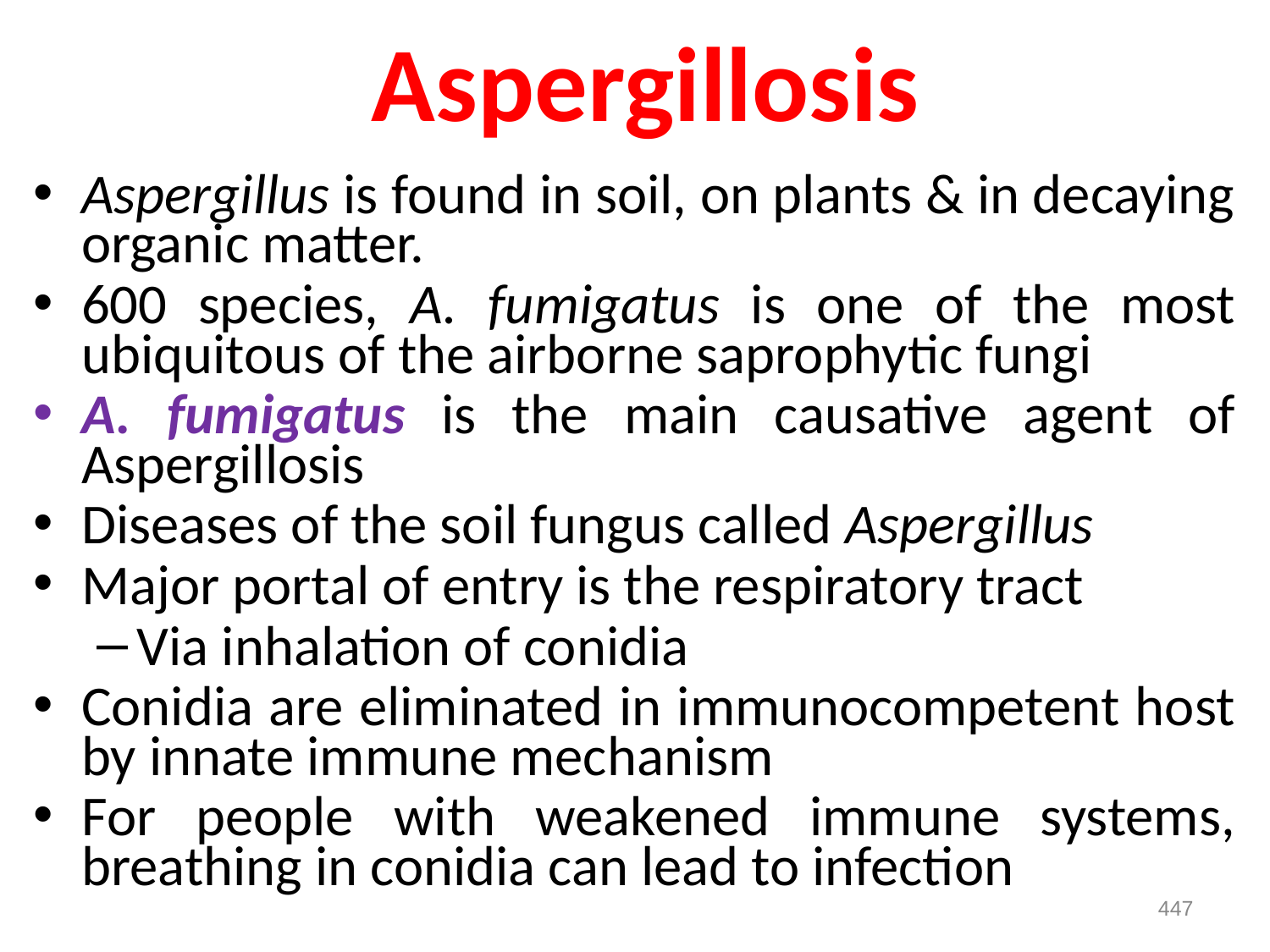

# Aspergillosis
Aspergillus is found in soil, on plants & in decaying organic matter.
600 species, A. fumigatus is one of the most ubiquitous of the airborne saprophytic fungi
A. fumigatus is the main causative agent of Aspergillosis
Diseases of the soil fungus called Aspergillus
Major portal of entry is the respiratory tract
Via inhalation of conidia
Conidia are eliminated in immunocompetent host by innate immune mechanism
For people with weakened immune systems, breathing in conidia can lead to infection

447